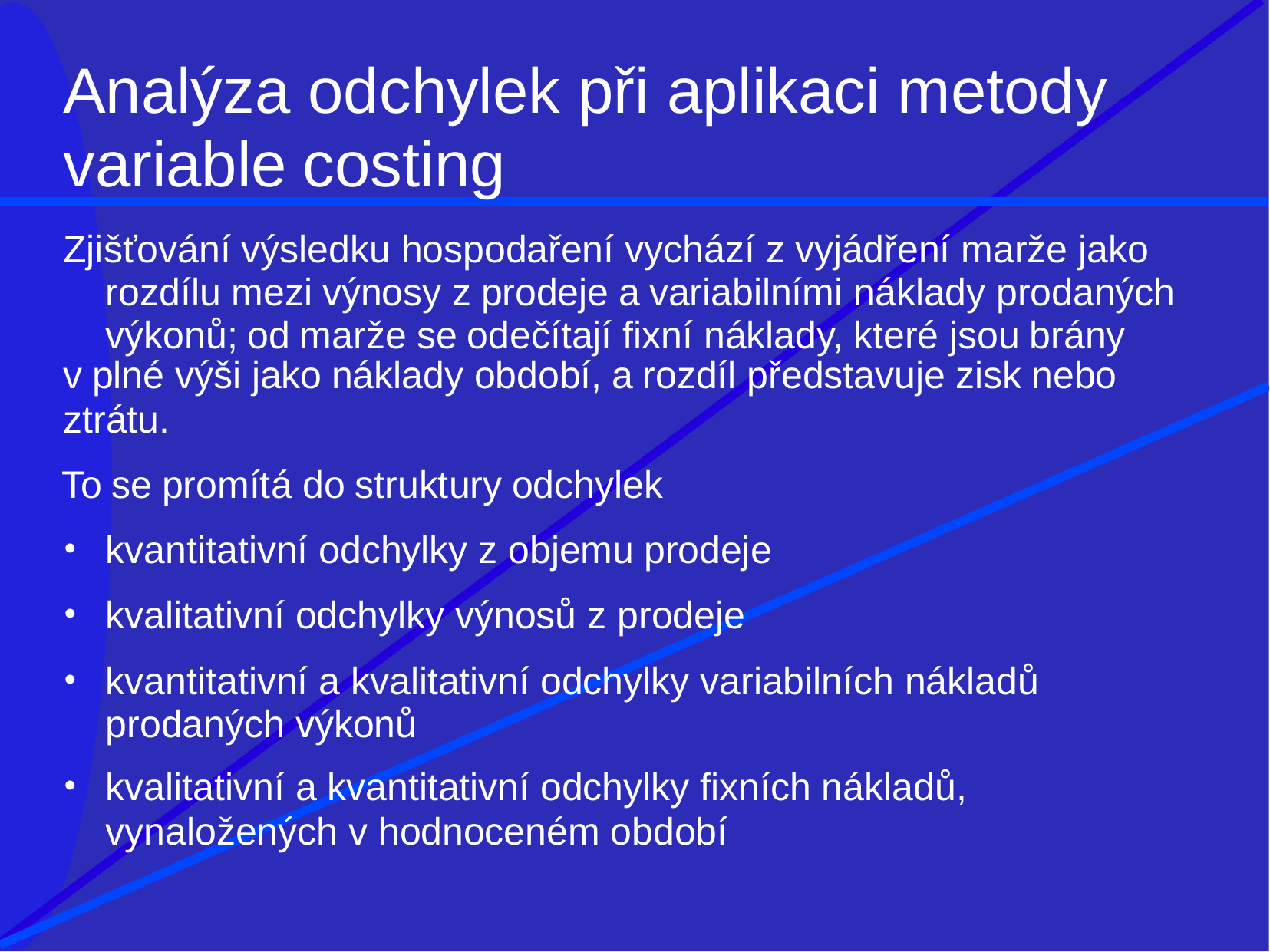

# Analýza odchylek při aplikaci metody
variable costing
Zjišťování výsledku hospodaření vychází z vyjádření marže jako rozdílu mezi výnosy z prodeje a variabilními náklady prodaných výkonů; od marže se odečítají fixní náklady, které jsou brány
v plné výši jako náklady období, a rozdíl představuje zisk nebo
ztrátu.
To se promítá do struktury odchylek
kvantitativní odchylky z objemu prodeje
kvalitativní odchylky výnosů z prodeje
kvantitativní a kvalitativní odchylky variabilních nákladů prodaných výkonů
kvalitativní a kvantitativní odchylky fixních nákladů,
vynaložených v hodnoceném období